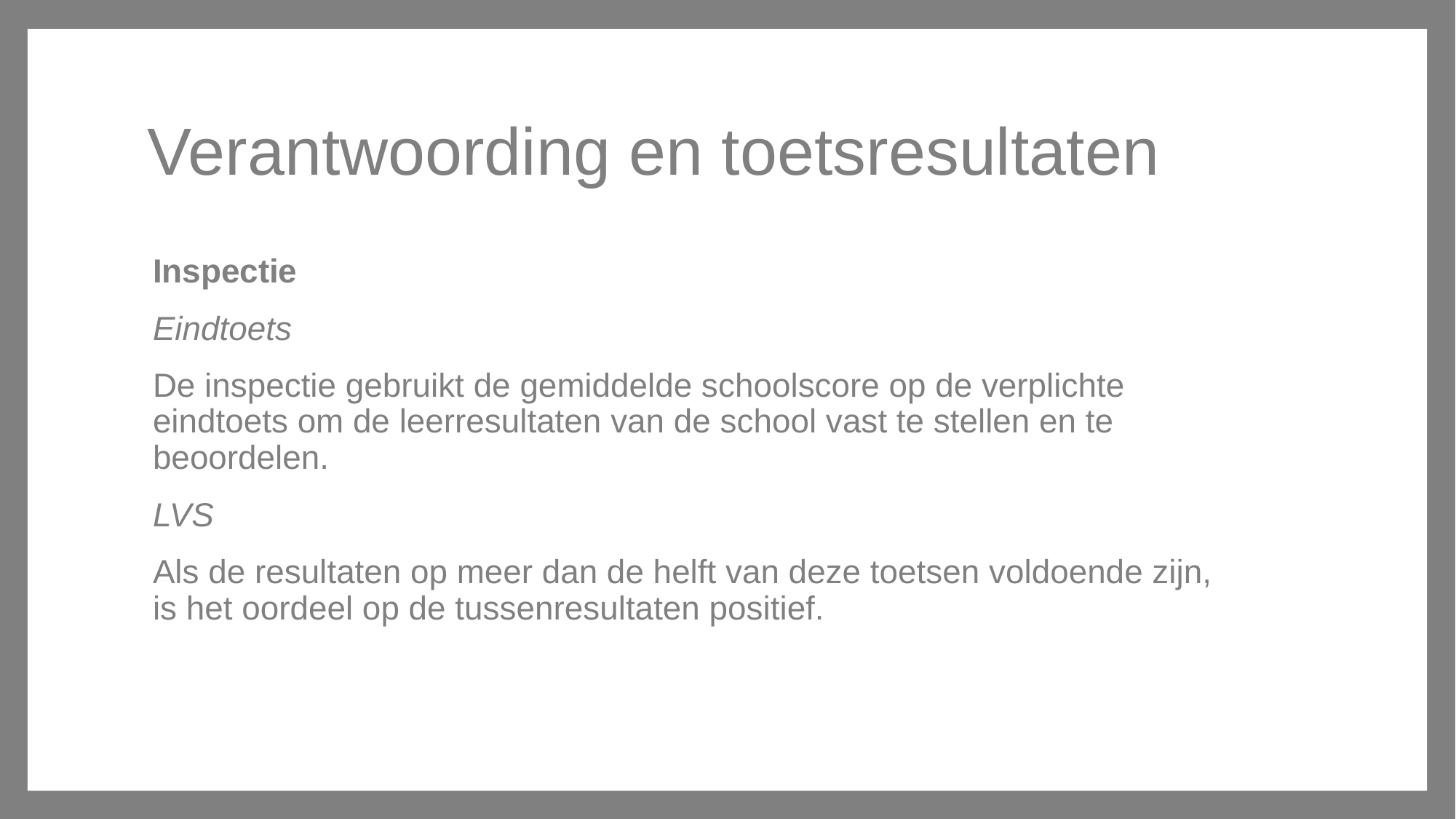

# Verantwoording en toetsresultaten
Inspectie
Eindtoets
De inspectie gebruikt de gemiddelde schoolscore op de verplichte eindtoets om de leerresultaten van de school vast te stellen en te beoordelen.
LVS
Als de resultaten op meer dan de helft van deze toetsen voldoende zijn, is het oordeel op de tussenresultaten positief.